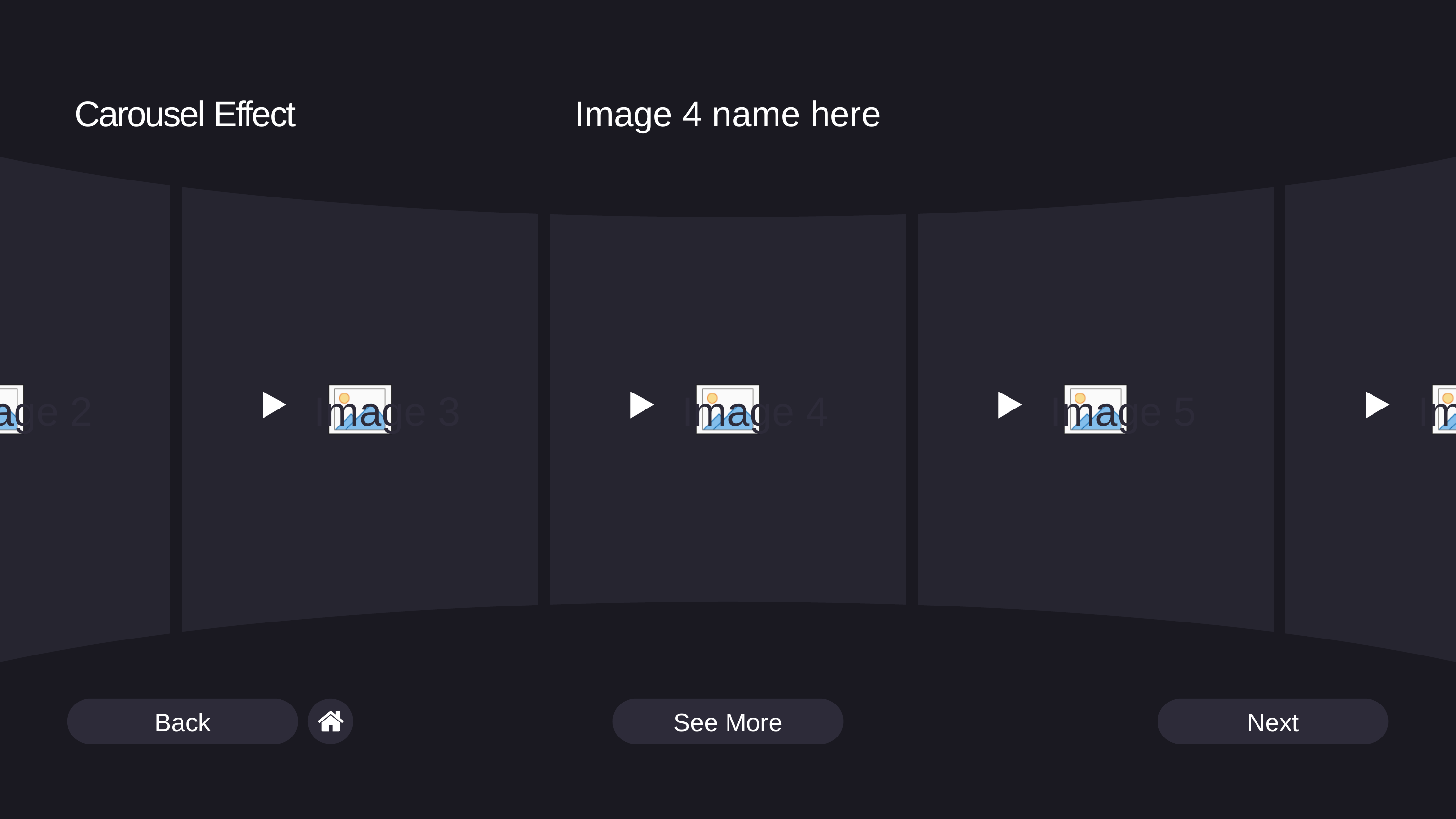

Carousel Effect
Image 4 name here

Back
See More
Next